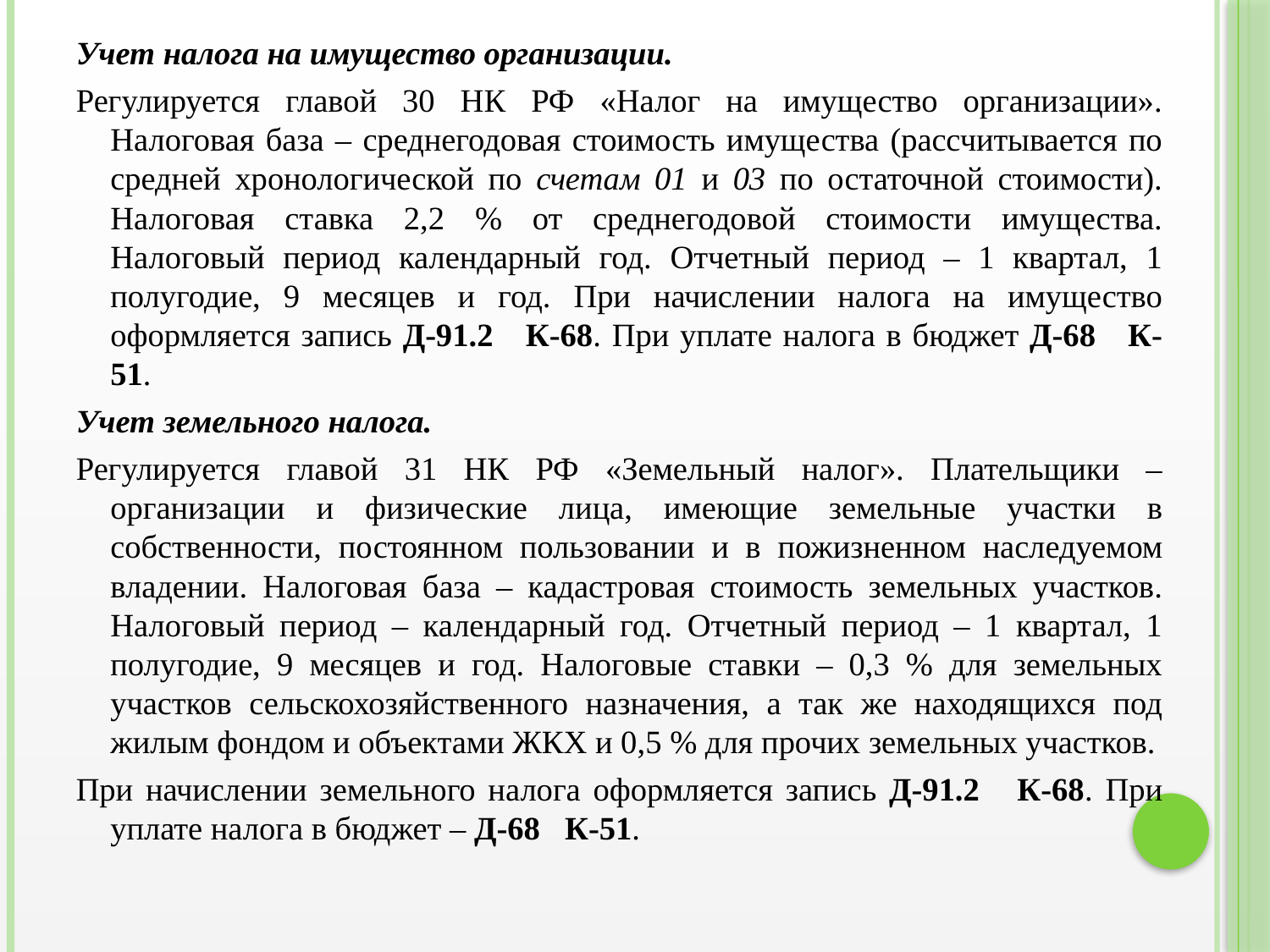

Учет налога на имущество организации.
Регулируется главой 30 НК РФ «Налог на имущество организации». Налоговая база – среднегодовая стоимость имущества (рассчитывается по средней хронологической по счетам 01 и 03 по остаточной стоимости). Налоговая ставка 2,2 % от среднегодовой стоимости имущества. Налоговый период календарный год. Отчетный период – 1 квартал, 1 полугодие, 9 месяцев и год. При начислении налога на имущество оформляется запись Д-91.2   К-68. При уплате налога в бюджет Д-68   К-51.
Учет земельного налога.
Регулируется главой 31 НК РФ «Земельный налог». Плательщики – организации и физические лица, имеющие земельные участки в собственности, постоянном пользовании и в пожизненном наследуемом владении. Налоговая база – кадастровая стоимость земельных участков. Налоговый период – календарный год. Отчетный период – 1 квартал, 1 полугодие, 9 месяцев и год. Налоговые ставки – 0,3 % для земельных участков сельскохозяйственного назначения, а так же находящихся под жилым фондом и объектами ЖКХ и 0,5 % для прочих земельных участков.
При начислении земельного налога оформляется запись Д-91.2   К-68. При уплате налога в бюджет – Д-68   К-51.